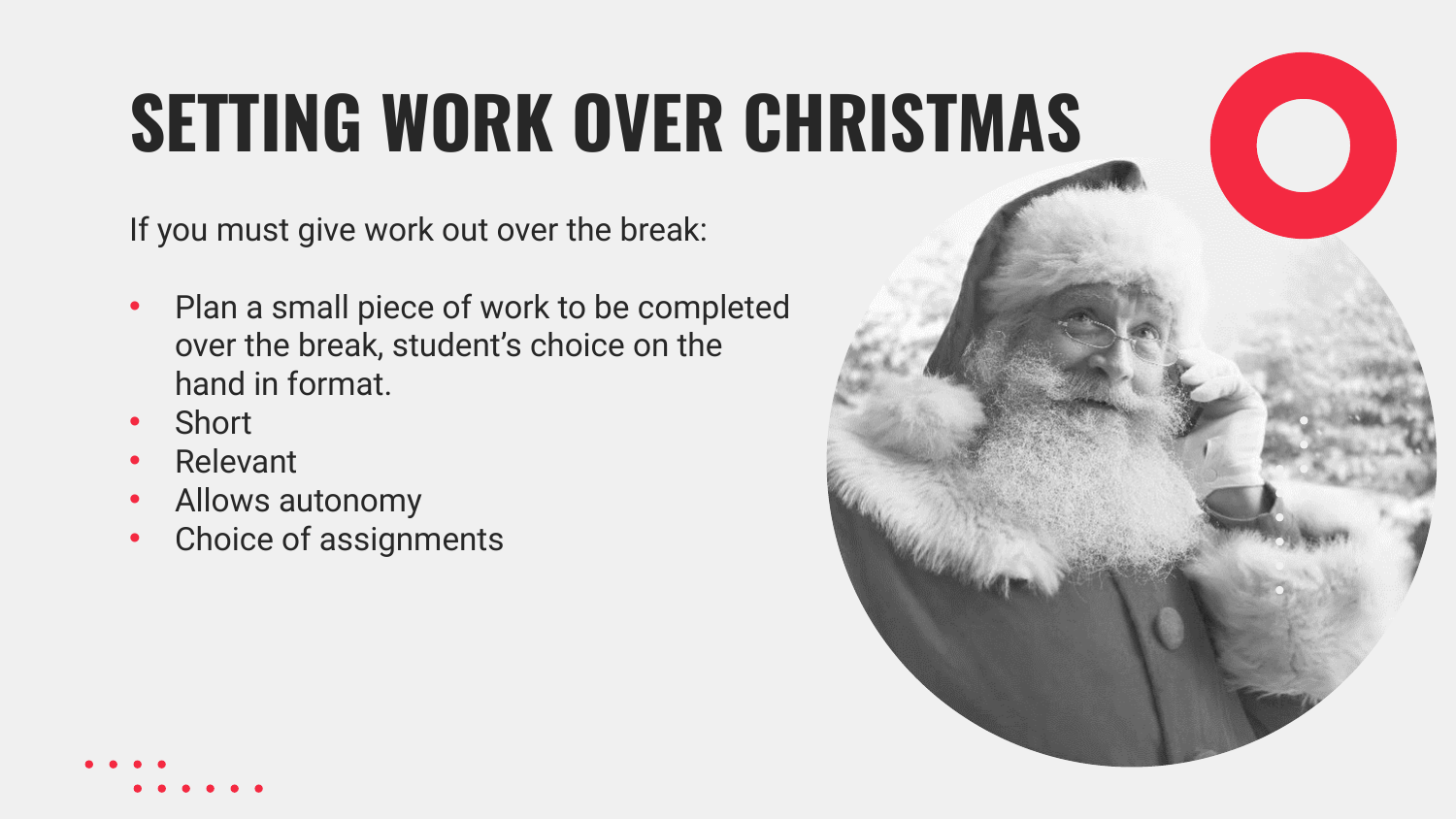

SETTING WORK OVER CHRISTMAS

If you must give work out over the break:
Plan a small piece of work to be completed over the break, student’s choice on the hand in format.
Short
Relevant
Allows autonomy
Choice of assignments